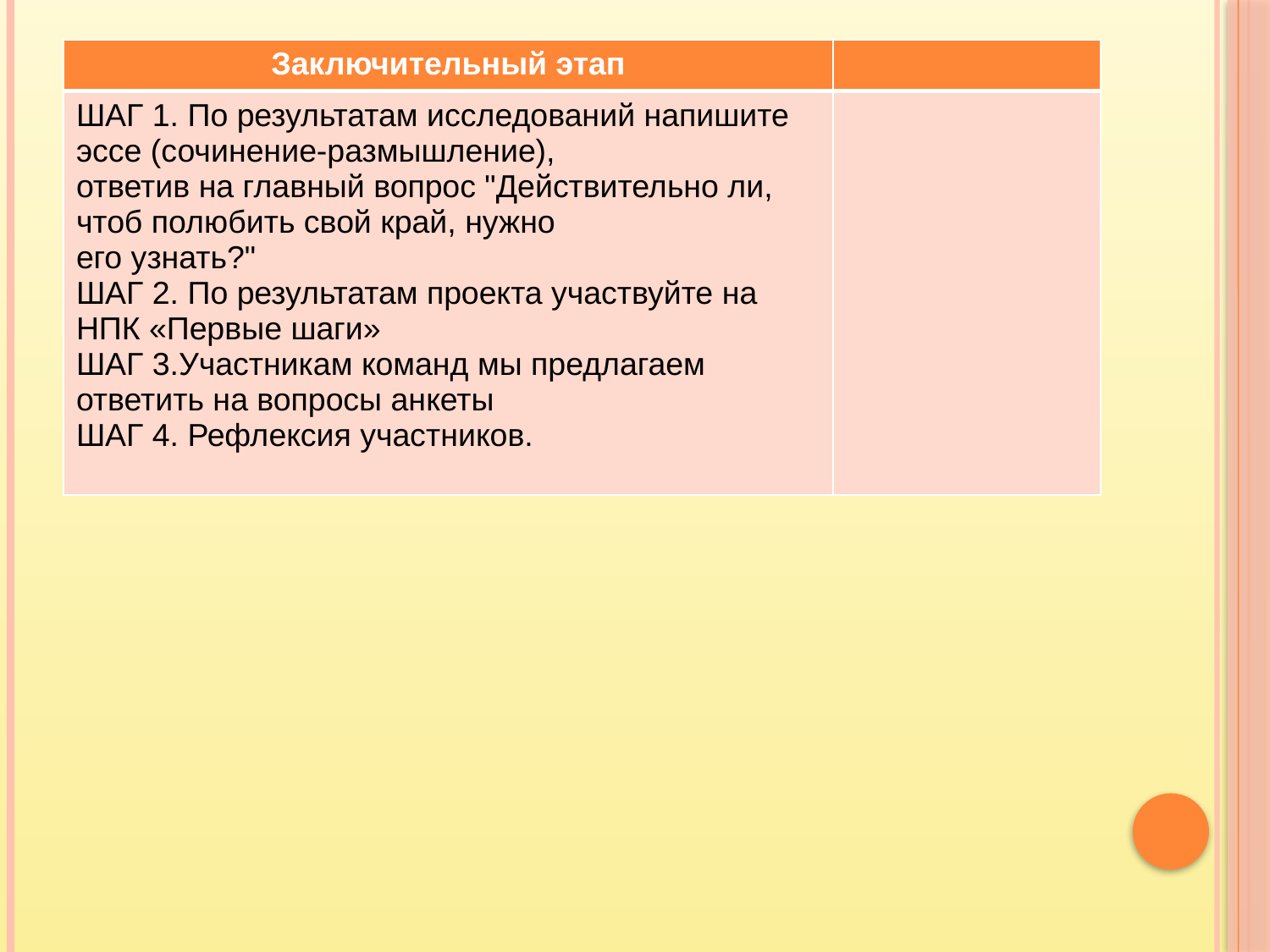

#
| Заключительный этап |  |
| --- | --- |
| ШАГ 1. По результатам исследований напишите эссе (сочинение-размышление), ответив на главный вопрос "Действительно ли, чтоб полюбить свой край, нужно его узнать?" ШАГ 2. По результатам проекта участвуйте на НПК «Первые шаги» ШАГ 3.Участникам команд мы предлагаем ответить на вопросы анкеты ШАГ 4. Рефлексия участников. |  |